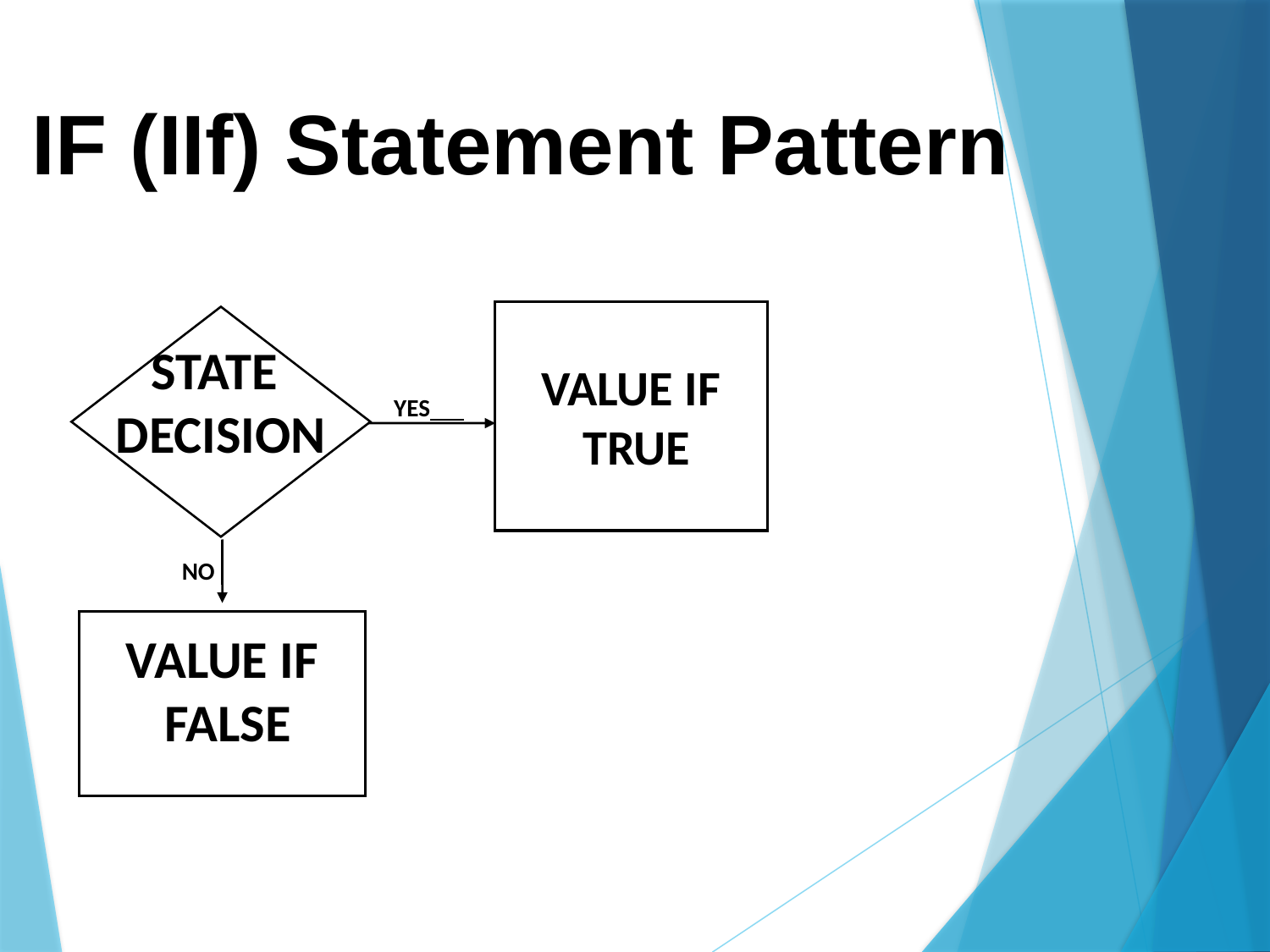

IF (IIf) Statement Pattern
VALUE IF
 TRUE
STATE
DECISION

YES

NO
VALUE IF
 FALSE